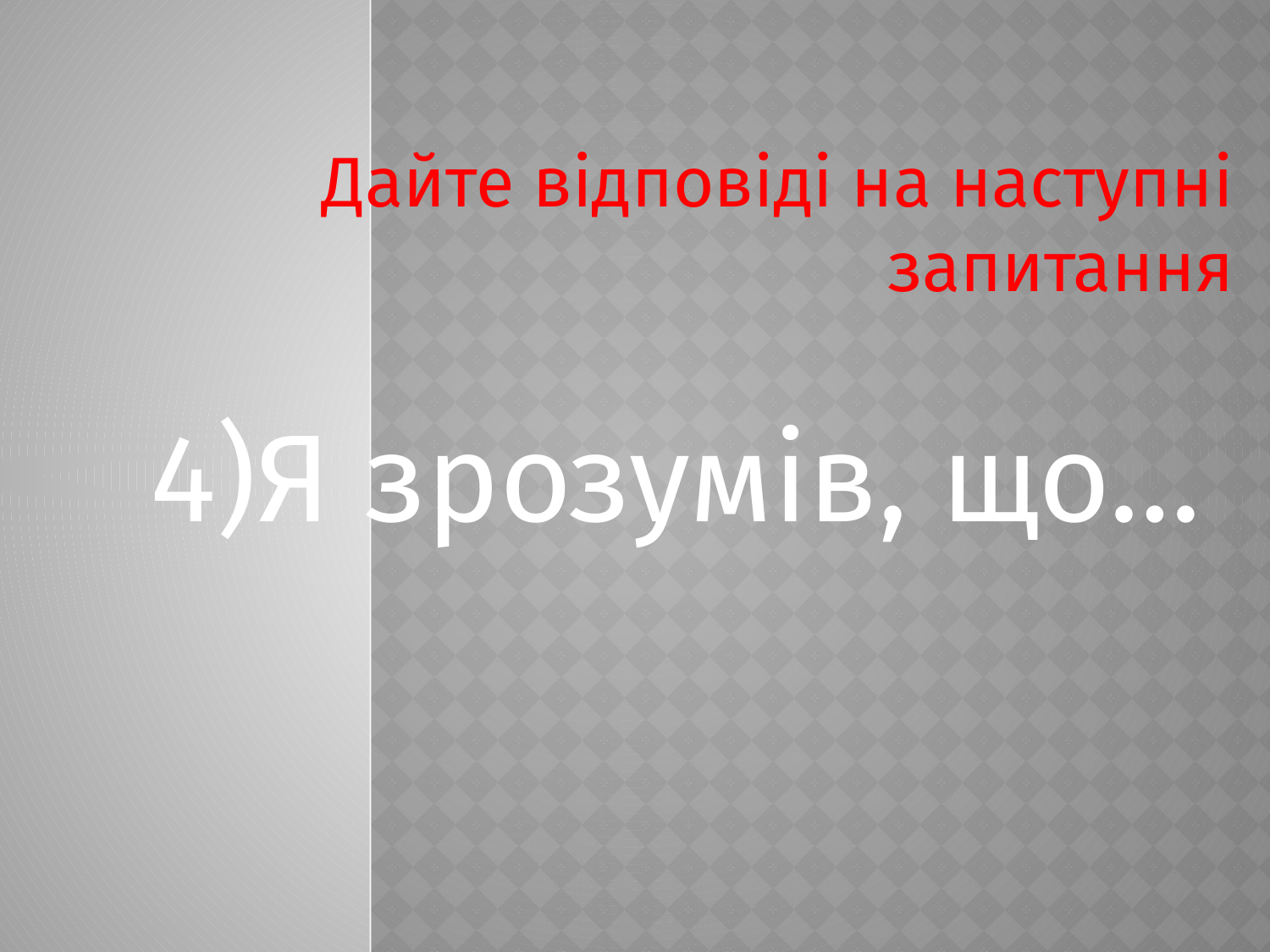

#
Дайте відповіді на наступні запитання
 4)Я зрозумів, що…